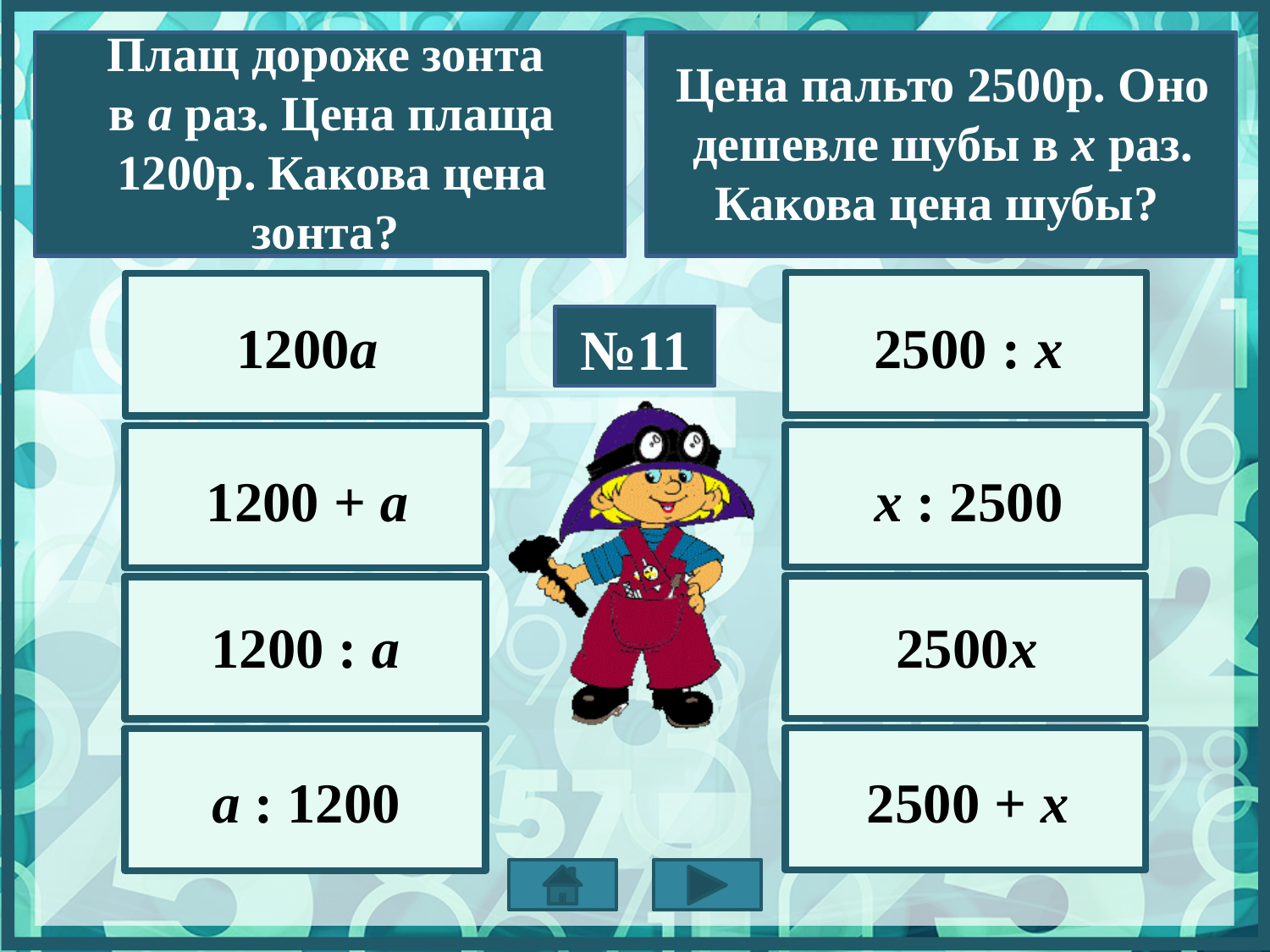

Плащ дороже зонта
в а раз. Цена плаща 1200р. Какова цена зонта?
Цена пальто 2500р. Оно дешевле шубы в х раз. Какова цена шубы?
2500 : х
1200а
№11
х : 2500
1200 + а
2500х
1200 : а
2500 + х
а : 1200